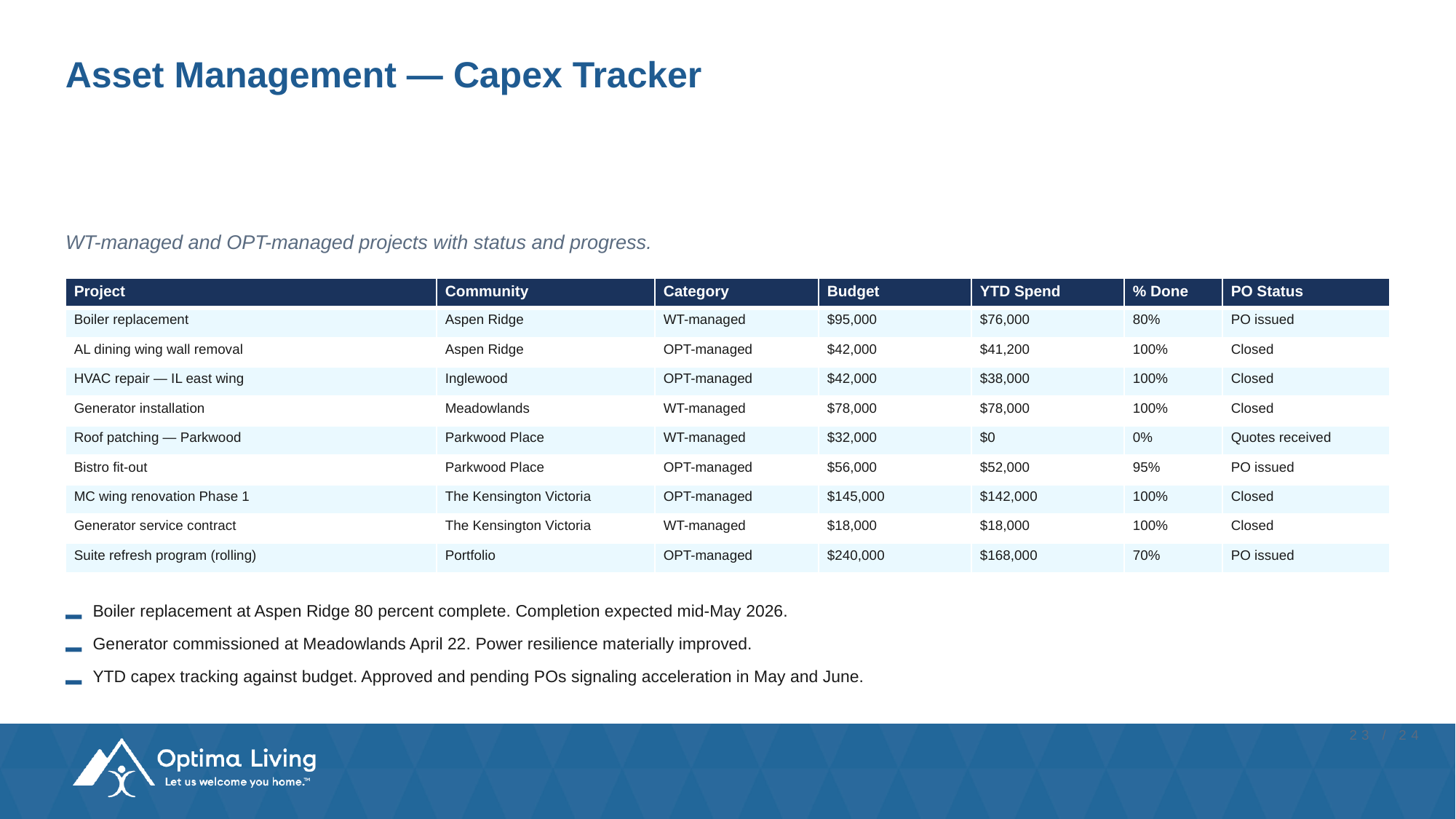

# Asset Management — Capex Tracker

WT-managed and OPT-managed projects with status and progress.
| Project | Community | Category | Budget | YTD Spend | % Done | PO Status |
| --- | --- | --- | --- | --- | --- | --- |
| Boiler replacement | Aspen Ridge | WT-managed | $95,000 | $76,000 | 80% | PO issued |
| AL dining wing wall removal | Aspen Ridge | OPT-managed | $42,000 | $41,200 | 100% | Closed |
| HVAC repair — IL east wing | Inglewood | OPT-managed | $42,000 | $38,000 | 100% | Closed |
| Generator installation | Meadowlands | WT-managed | $78,000 | $78,000 | 100% | Closed |
| Roof patching — Parkwood | Parkwood Place | WT-managed | $32,000 | $0 | 0% | Quotes received |
| Bistro fit-out | Parkwood Place | OPT-managed | $56,000 | $52,000 | 95% | PO issued |
| MC wing renovation Phase 1 | The Kensington Victoria | OPT-managed | $145,000 | $142,000 | 100% | Closed |
| Generator service contract | The Kensington Victoria | WT-managed | $18,000 | $18,000 | 100% | Closed |
| Suite refresh program (rolling) | Portfolio | OPT-managed | $240,000 | $168,000 | 70% | PO issued |
Boiler replacement at Aspen Ridge 80 percent complete. Completion expected mid-May 2026.

Generator commissioned at Meadowlands April 22. Power resilience materially improved.

YTD capex tracking against budget. Approved and pending POs signaling acceleration in May and June.

23 / 24